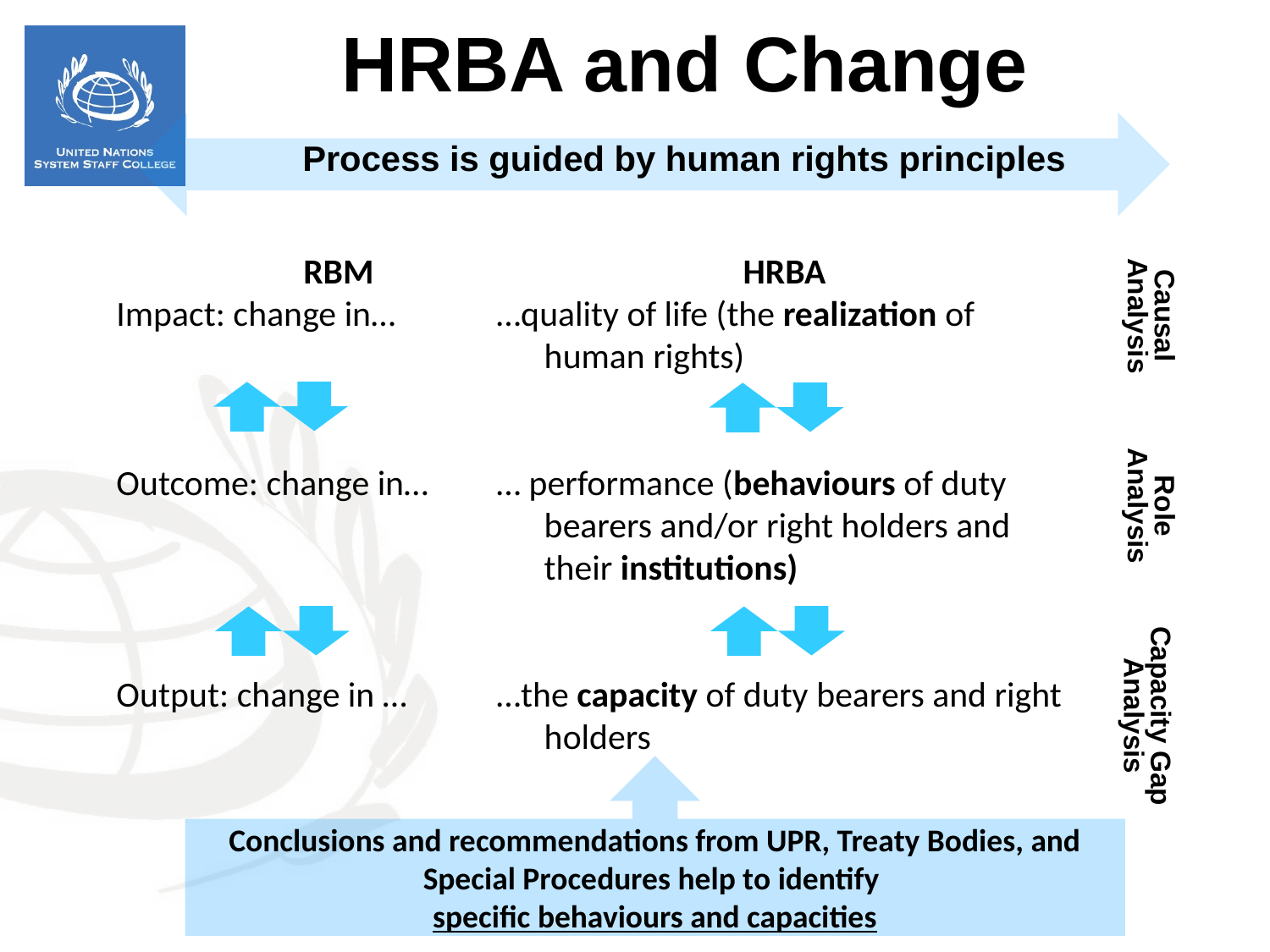

HRBA and Change

Process is guided by human rights principles

RBM
Impact: change in…

Outcome: change in…

Output: change in …
HRBA
…quality of life (the realization of human rights)

… performance (behaviours of duty bearers and/or right holders and their institutions)

…the capacity of duty bearers and right holders
Causal Analysis

Role Analysis

Capacity Gap Analysis
Conclusions and recommendations from UPR, Treaty Bodies, and Special Procedures help to identify
specific behaviours and capacities